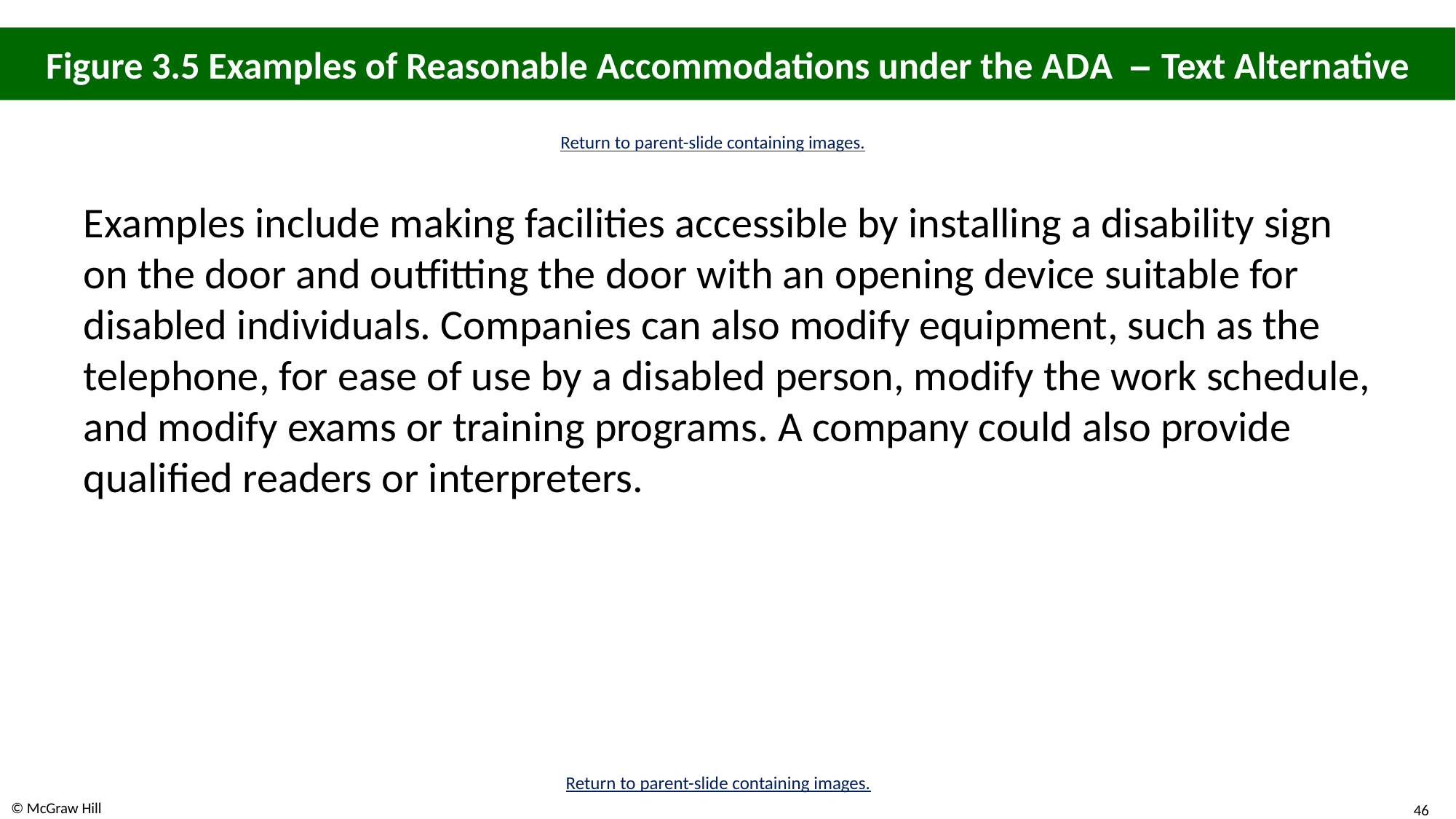

# Figure 3.5 Examples of Reasonable Accommodations under the A D A  – Text Alternative
Return to parent-slide containing images.
Examples include making facilities accessible by installing a disability sign on the door and outfitting the door with an opening device suitable for disabled individuals. Companies can also modify equipment, such as the telephone, for ease of use by a disabled person, modify the work schedule, and modify exams or training programs. A company could also provide qualified readers or interpreters.
Return to parent-slide containing images.